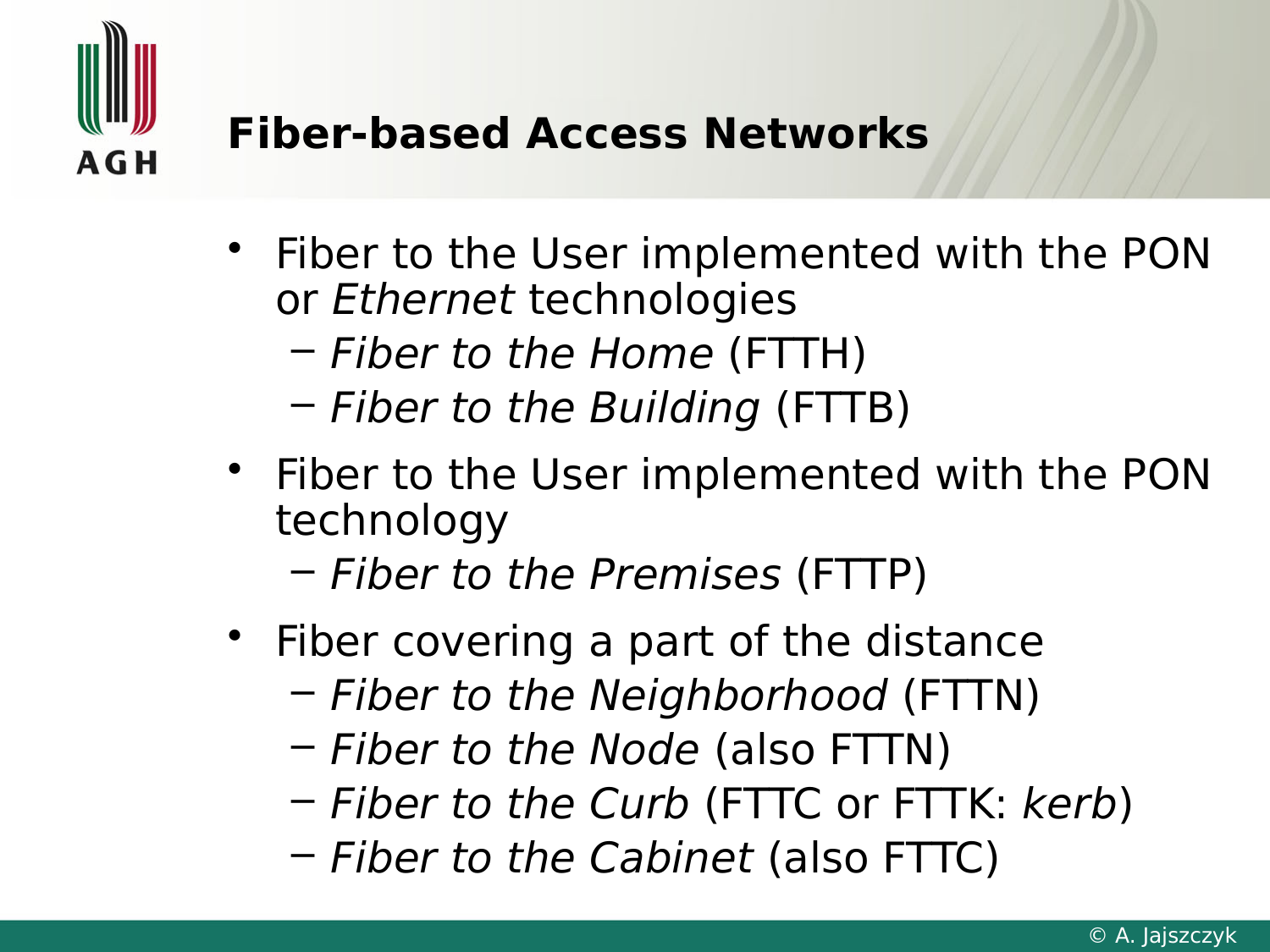

# Fiber-based Access Networks
Fiber to the User implemented with the PON
or Ethernet technologies
Fiber to the Home (FTTH)
Fiber to the Building (FTTB)
Fiber to the User implemented with the PON
technology
Fiber to the Premises (FTTP)
Fiber covering a part of the distance
Fiber to the Neighborhood (FTTN)
Fiber to the Node (also FTTN)
Fiber to the Curb (FTTC or FTTK: kerb)
Fiber to the Cabinet (also FTTC)